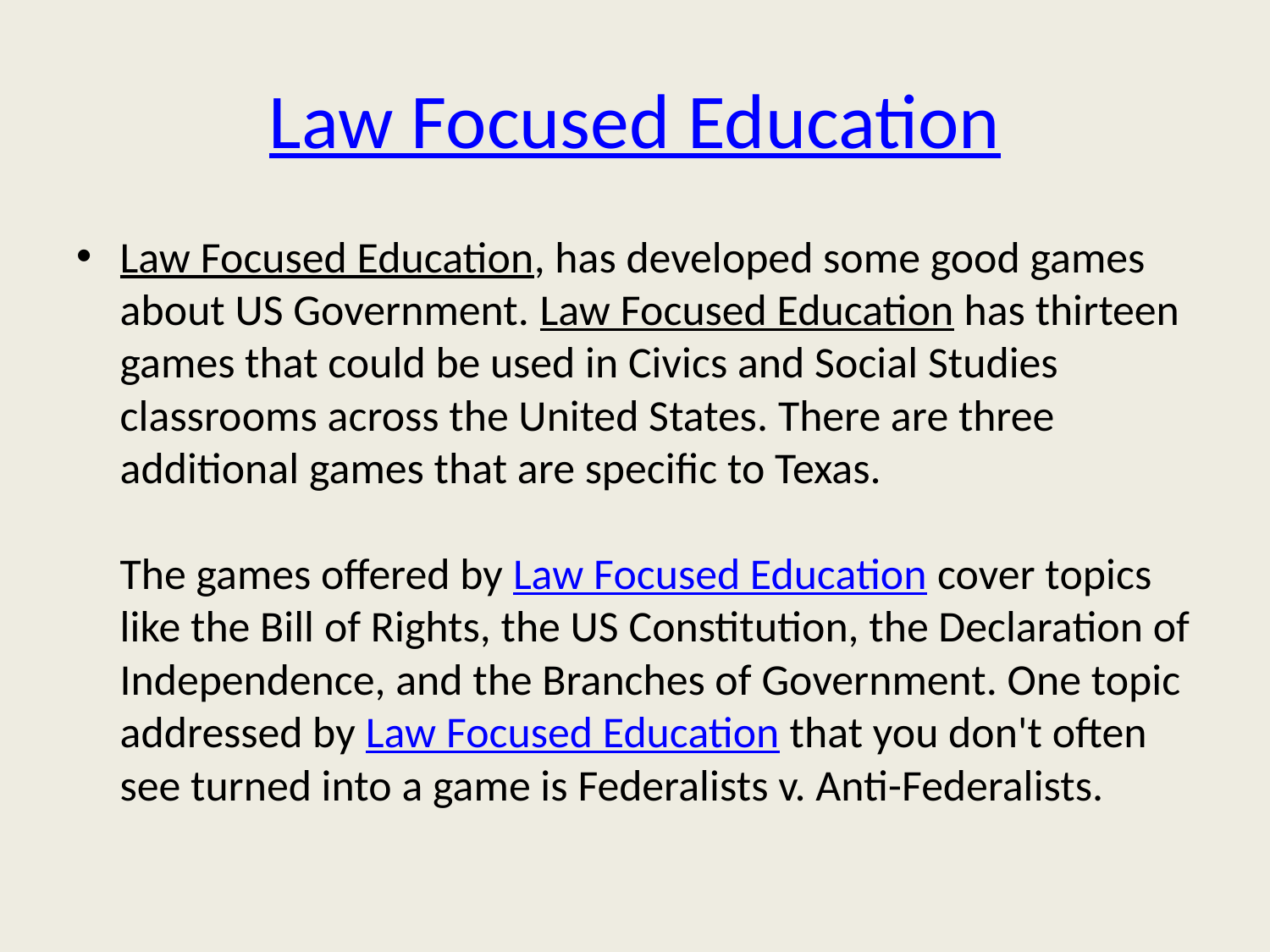

# Law Focused Education
Law Focused Education, has developed some good games about US Government. Law Focused Education has thirteen games that could be used in Civics and Social Studies classrooms across the United States. There are three additional games that are specific to Texas.
The games offered by Law Focused Education cover topics like the Bill of Rights, the US Constitution, the Declaration of Independence, and the Branches of Government. One topic addressed by Law Focused Education that you don't often see turned into a game is Federalists v. Anti-Federalists.